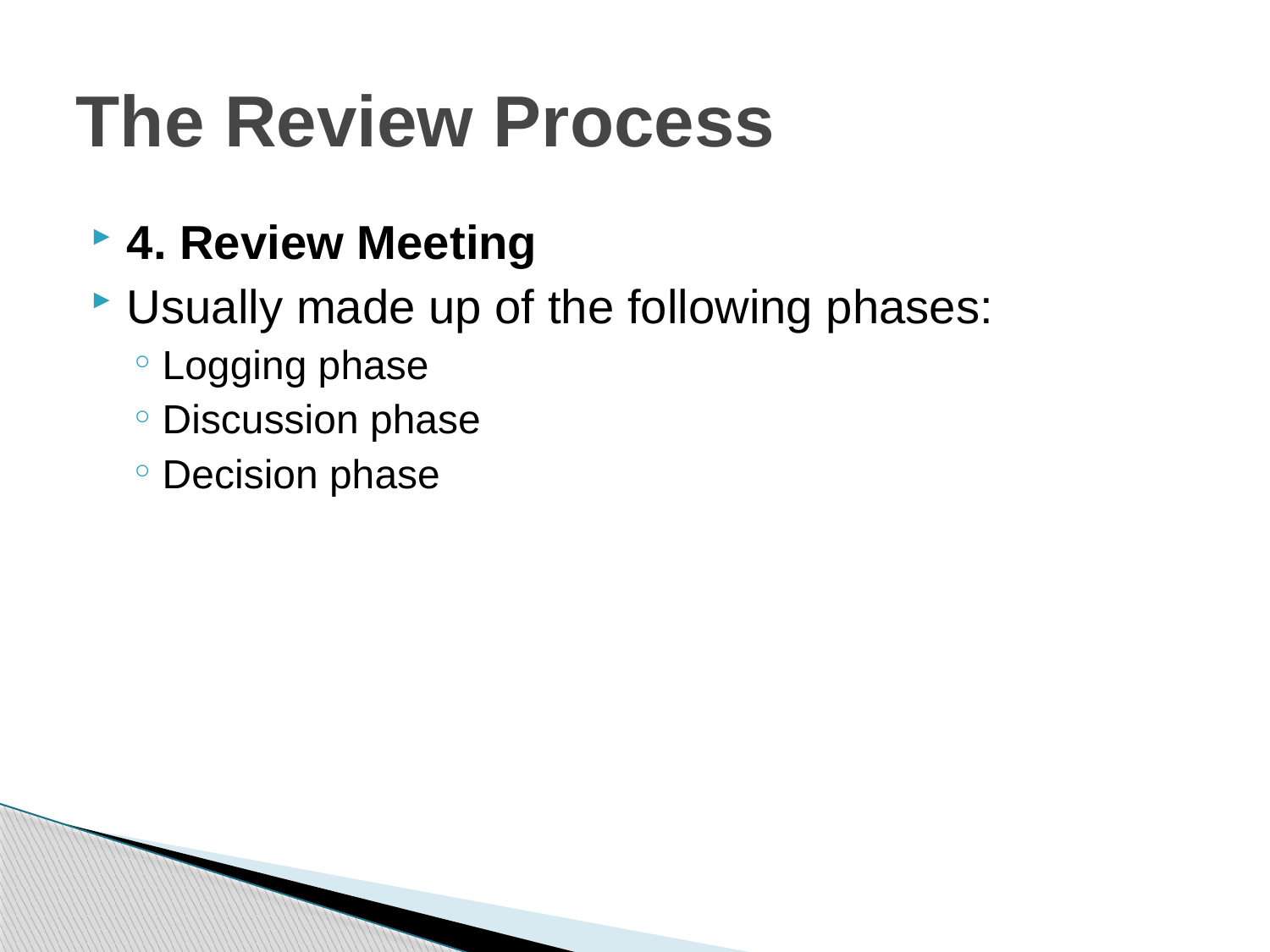

# The Review Process
4. Review Meeting
Usually made up of the following phases:
Logging phase
Discussion phase
Decision phase